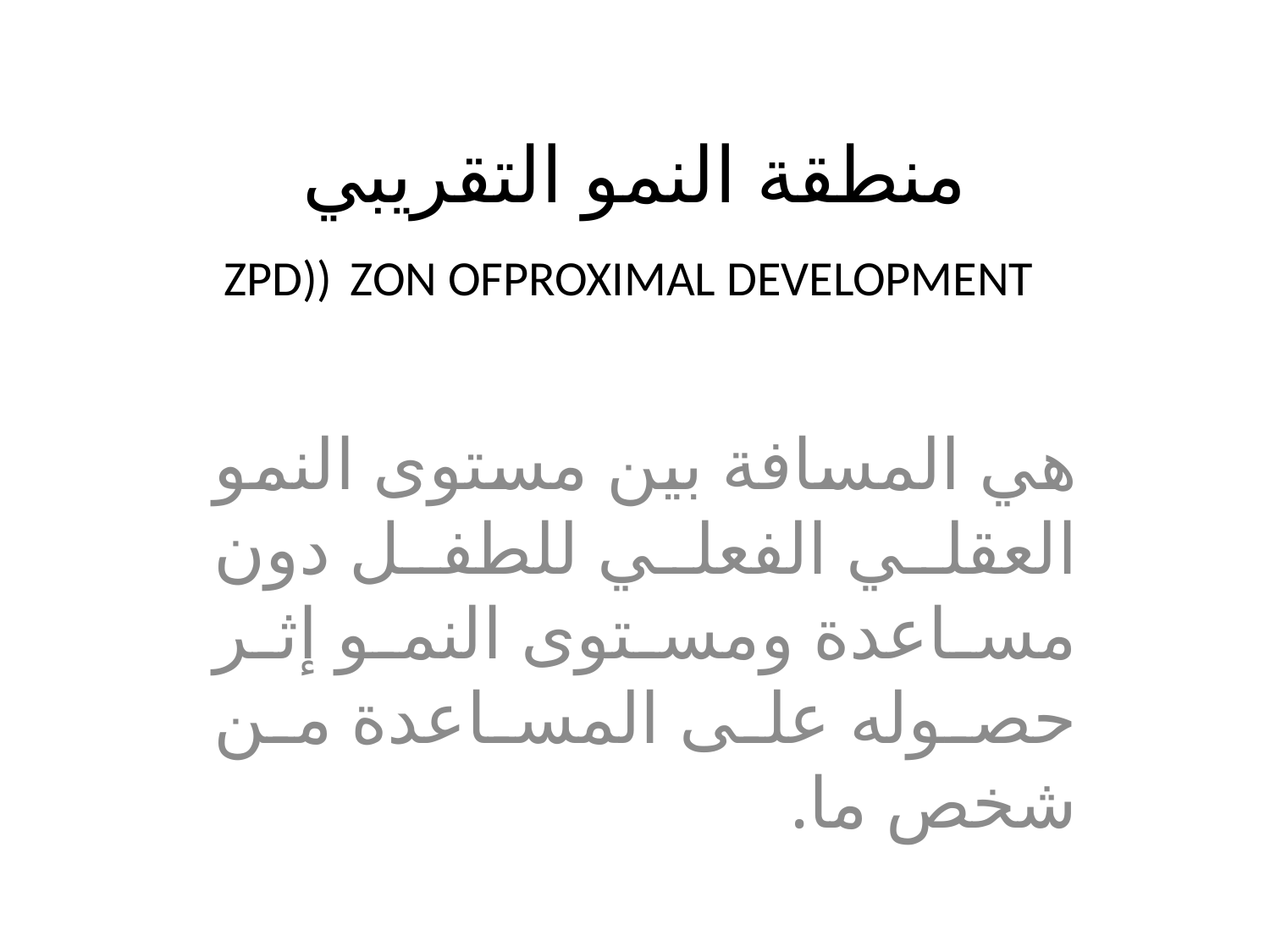

# منطقة النمو التقريبي ZPD)) ZON OFPROXIMAL DEVELOPMENT
هي المسافة بين مستوى النمو العقلي الفعلي للطفل دون مساعدة ومستوى النمو إثر حصوله على المساعدة من شخص ما.